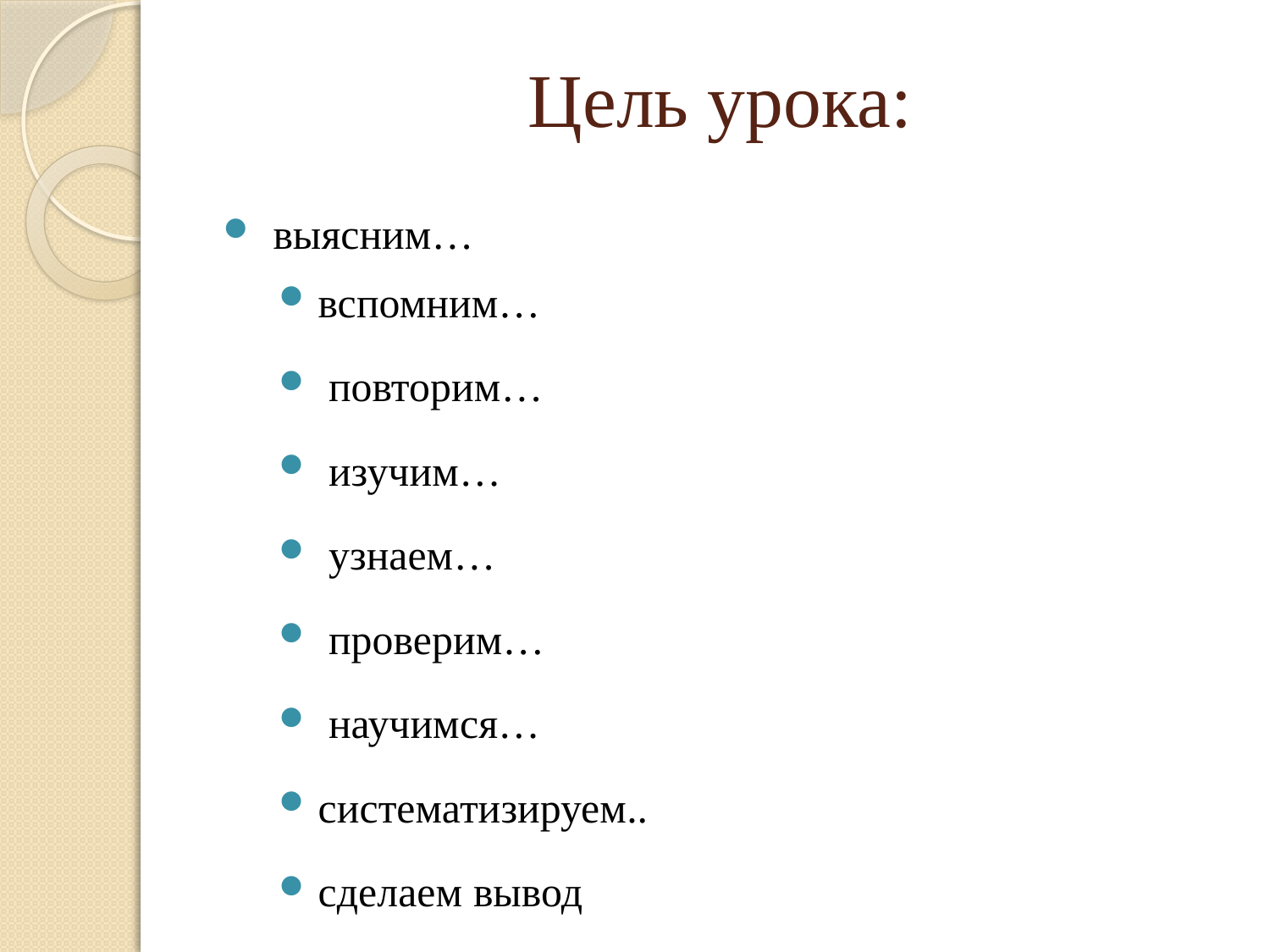

# Цель урока:
 выясним…
вспомним…
 повторим…
 изучим…
 узнаем…
 проверим…
 научимся…
систематизируем..
сделаем вывод